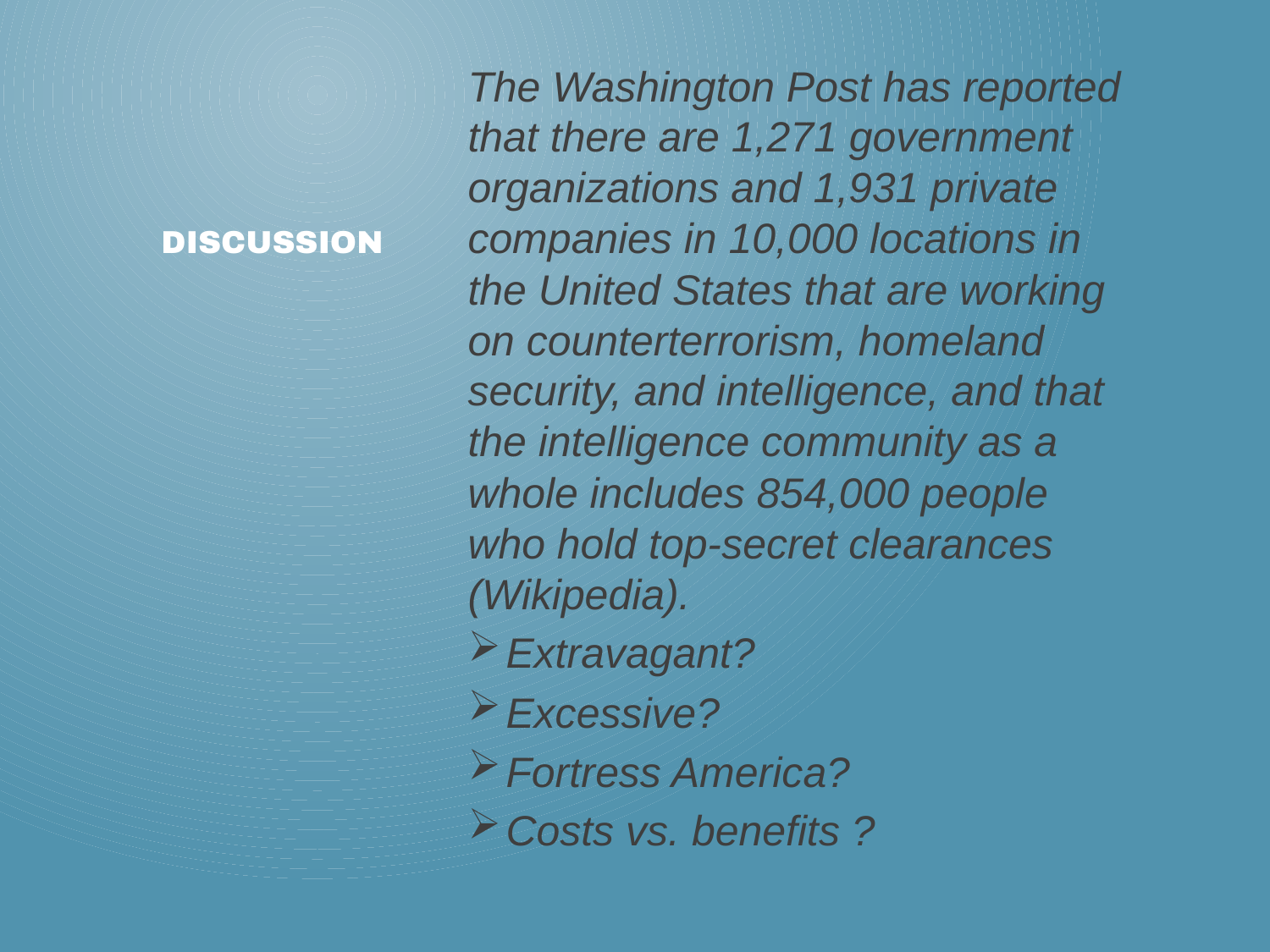

The Washington Post has reported that there are 1,271 government organizations and 1,931 private companies in 10,000 locations in the United States that are working on counterterrorism, homeland security, and intelligence, and that the intelligence community as a whole includes 854,000 people who hold top-secret clearances (Wikipedia).
Extravagant?
Excessive?
Fortress America?
Costs vs. benefits ?

# discussion